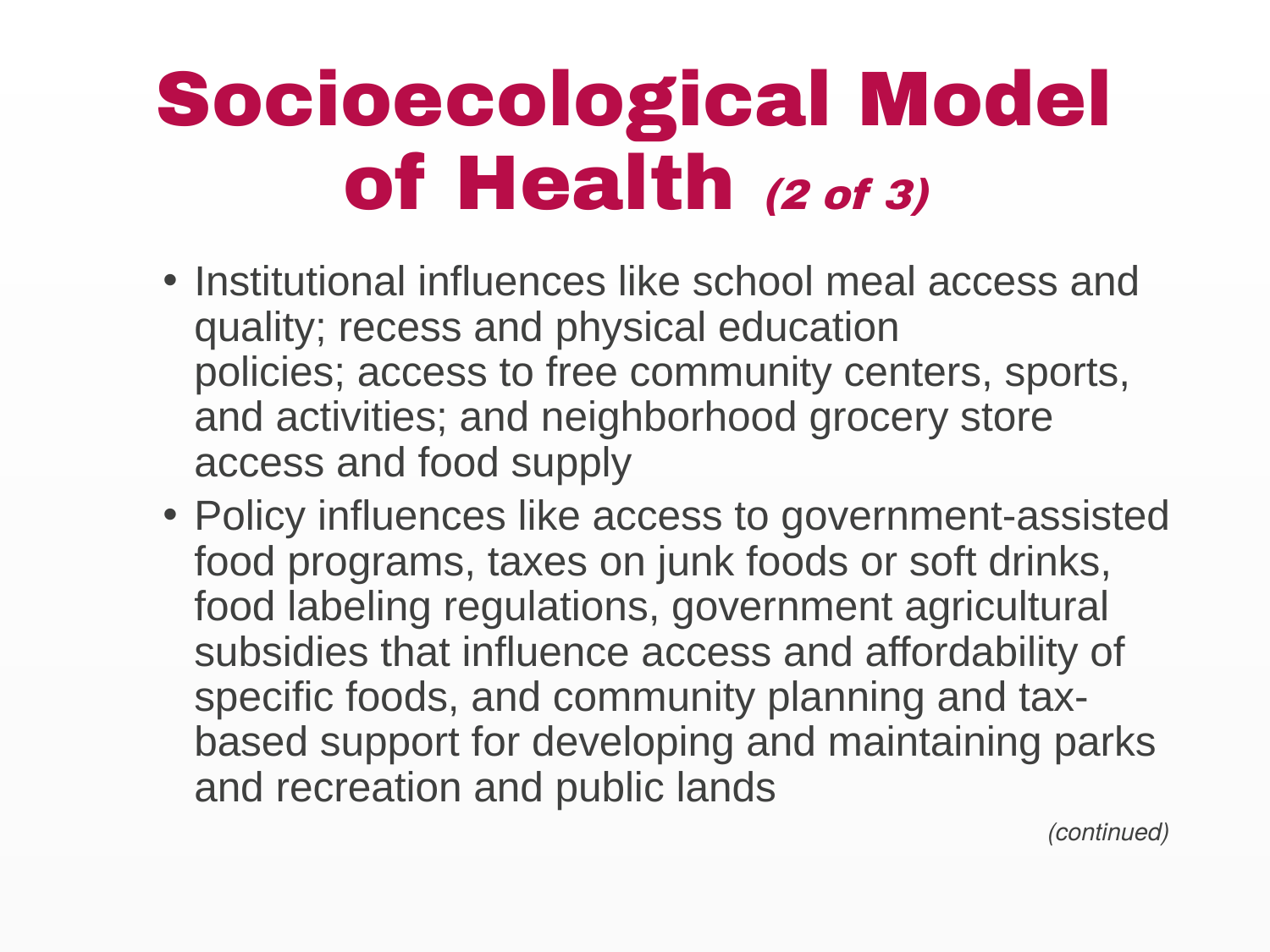

# Socioecological Model of Health (2 of 3)
Institutional influences like school meal access and quality; recess and physical education policies; access to free community centers, sports, and activities; and neighborhood grocery store access and food supply
Policy influences like access to government-assisted food programs, taxes on junk foods or soft drinks, food labeling regulations, government agricultural subsidies that influence access and affordability of specific foods, and community planning and tax-based support for developing and maintaining parks and recreation and public lands
(continued)